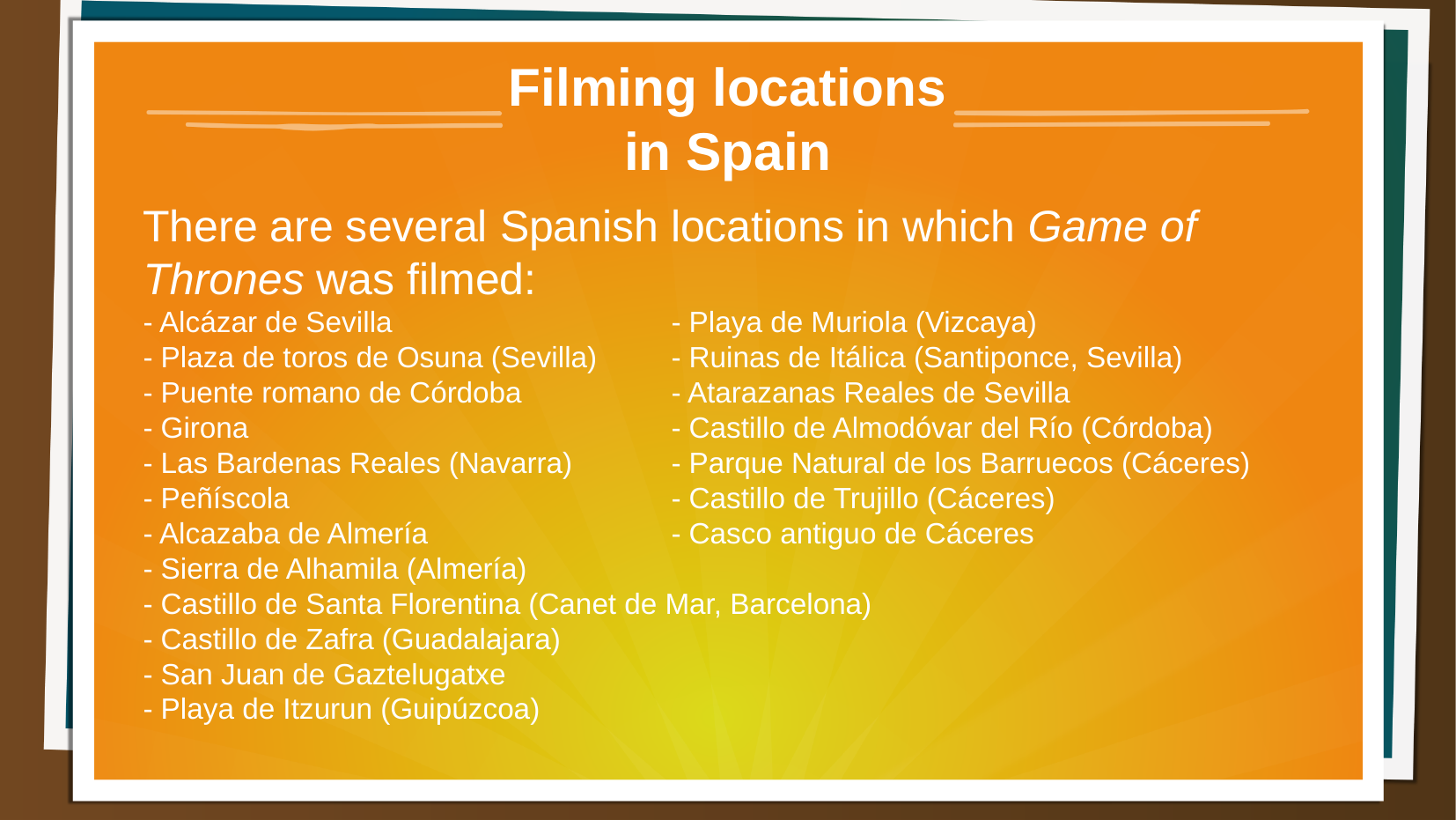

# Filming locations in Spain
There are several Spanish locations in which Game of Thrones was filmed:
- Alcázar de Sevilla			- Playa de Muriola (Vizcaya)
- Plaza de toros de Osuna (Sevilla)	- Ruinas de Itálica (Santiponce, Sevilla)
- Puente romano de Córdoba		- Atarazanas Reales de Sevilla
- Girona				- Castillo de Almodóvar del Río (Córdoba)
- Las Bardenas Reales (Navarra)	- Parque Natural de los Barruecos (Cáceres)
- Peñíscola			- Castillo de Trujillo (Cáceres)
- Alcazaba de Almería		- Casco antiguo de Cáceres
- Sierra de Alhamila (Almería)
- Castillo de Santa Florentina (Canet de Mar, Barcelona)
- Castillo de Zafra (Guadalajara)
- San Juan de Gaztelugatxe
- Playa de Itzurun (Guipúzcoa)